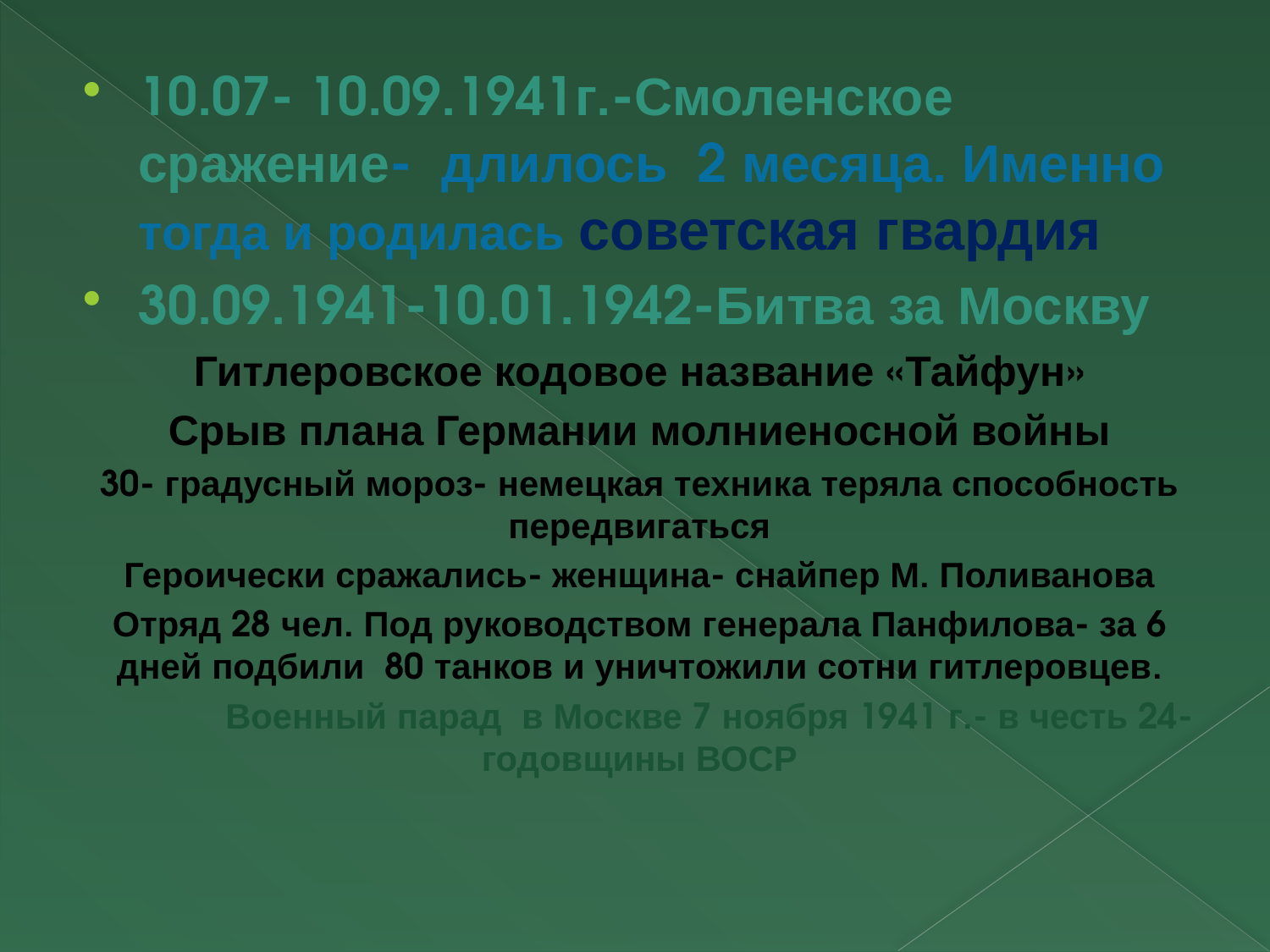

10.07- 10.09.1941г.-Смоленское сражение-  длилось  2 месяца. Именно  тогда и родилась советская гвардия
30.09.1941-10.01.1942-Битва за Москву
Гитлеровское кодовое название «Тайфун»
Срыв плана Германии молниеносной войны
30- градусный мороз- немецкая техника теряла способность передвигаться
Героически сражались- женщина- снайпер М. Поливанова
Отряд 28 чел. Под руководством генерала Панфилова- за 6 дней подбили  80 танков и уничтожили сотни гитлеровцев.
              Военный парад  в Москве 7 ноября 1941 г.- в честь 24- годовщины ВОСР